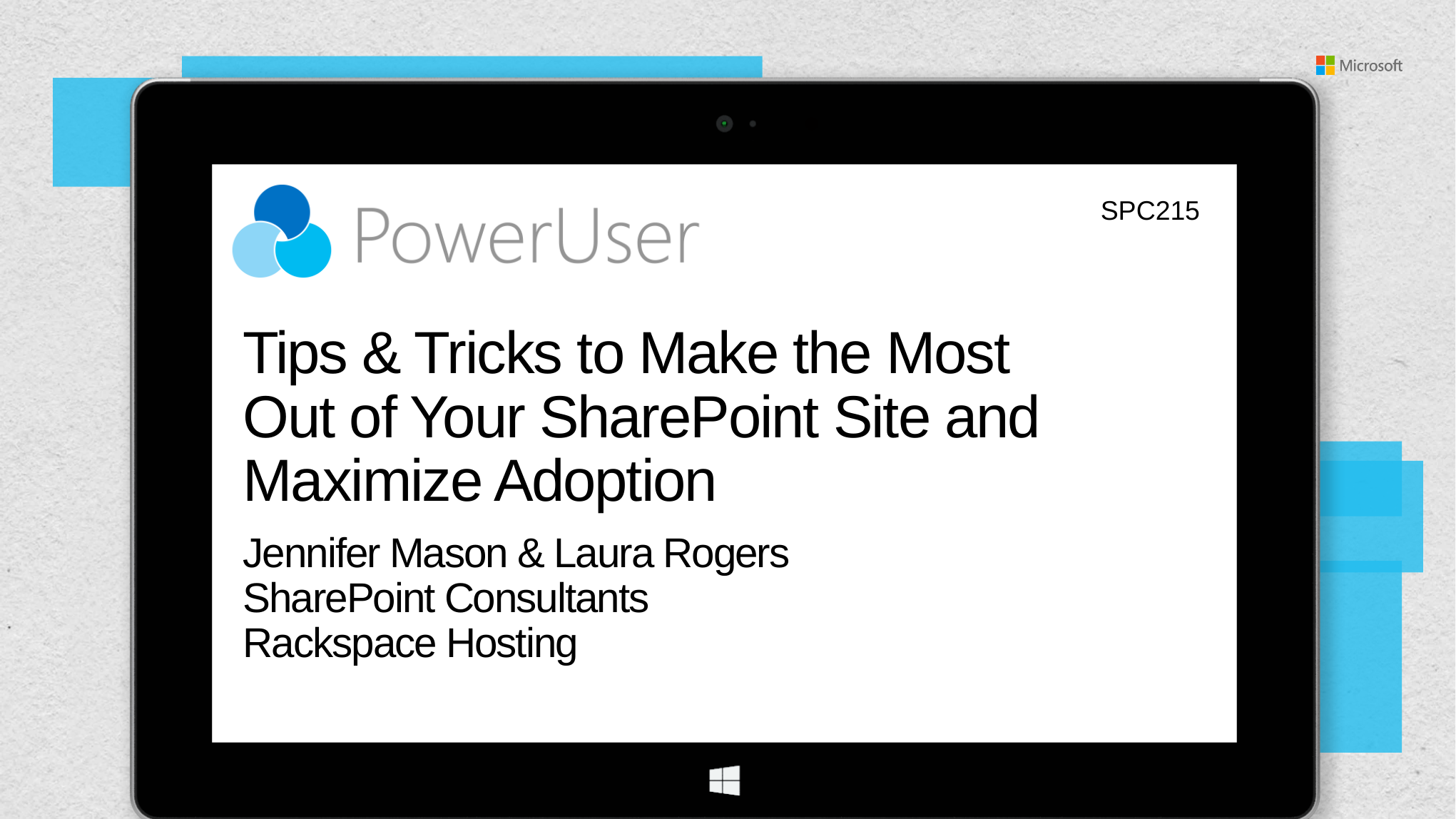

SPC215
# Tips & Tricks to Make the Most Out of Your SharePoint Site and Maximize Adoption
Jennifer Mason & Laura Rogers
SharePoint Consultants
Rackspace Hosting